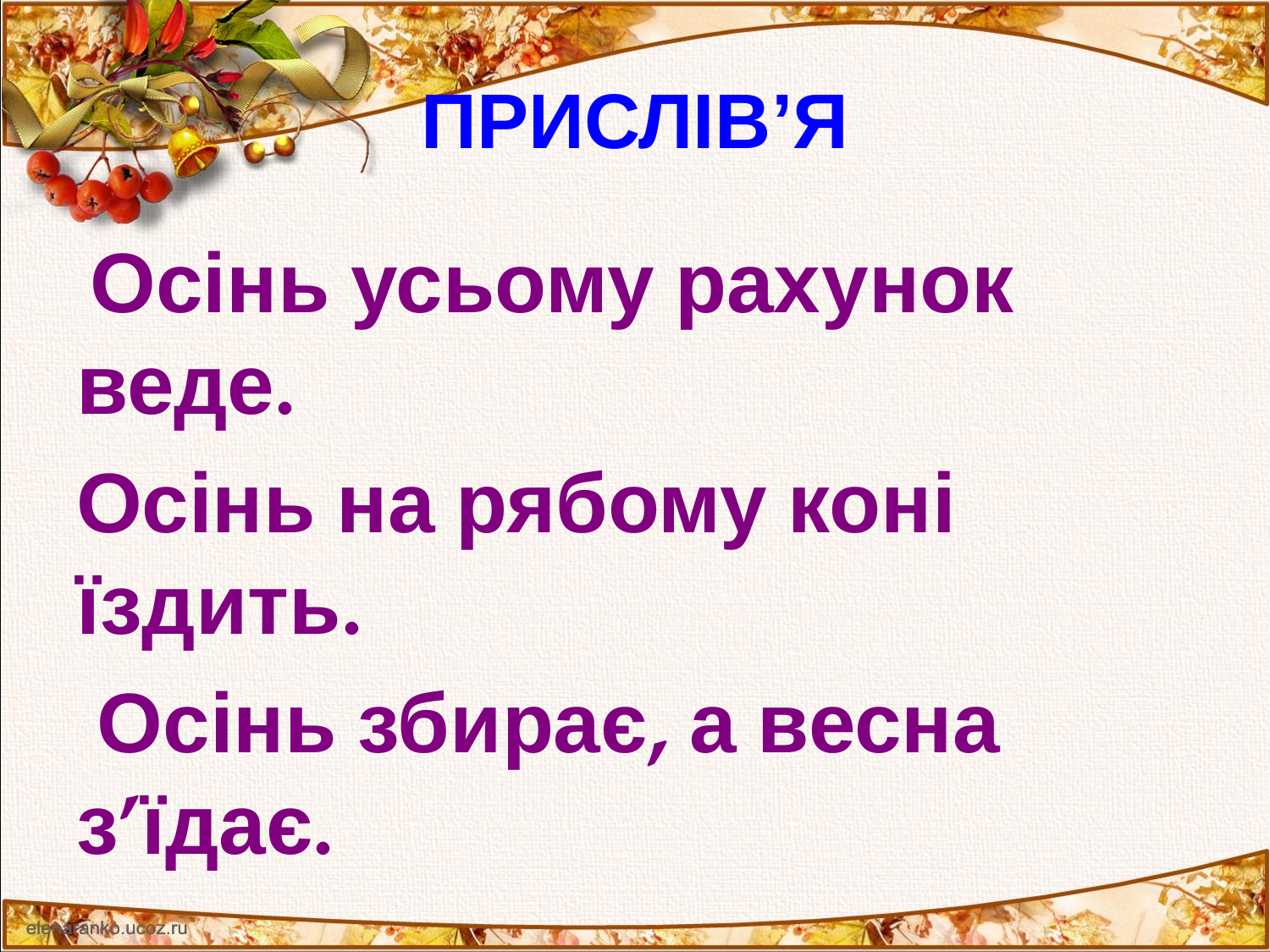

# ПРИСЛІВ’Я
 Осінь усьому рахунок веде.
Осінь на рябому коні їздить.
 Осінь збирає, а весна з’їдає.